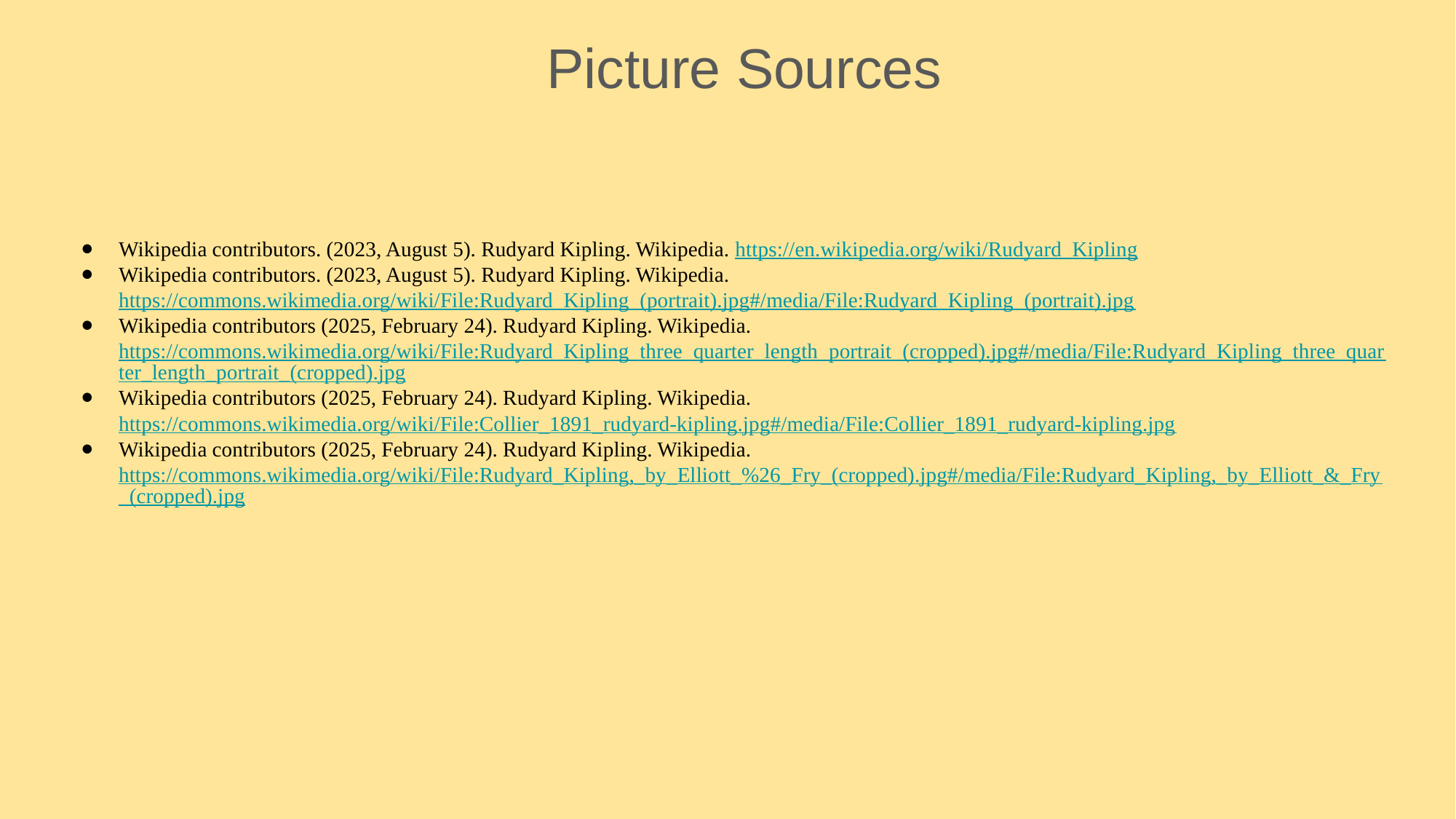

Picture Sources
# Wikipedia contributors. (2023, August 5). Rudyard Kipling. Wikipedia. https://en.wikipedia.org/wiki/Rudyard_Kipling
Wikipedia contributors. (2023, August 5). Rudyard Kipling. Wikipedia.  https://commons.wikimedia.org/wiki/File:Rudyard_Kipling_(portrait).jpg#/media/File:Rudyard_Kipling_(portrait).jpg
Wikipedia contributors (2025, February 24). Rudyard Kipling. Wikipedia. https://commons.wikimedia.org/wiki/File:Rudyard_Kipling_three_quarter_length_portrait_(cropped).jpg#/media/File:Rudyard_Kipling_three_quarter_length_portrait_(cropped).jpg
Wikipedia contributors (2025, February 24). Rudyard Kipling. Wikipedia. https://commons.wikimedia.org/wiki/File:Collier_1891_rudyard-kipling.jpg#/media/File:Collier_1891_rudyard-kipling.jpg
Wikipedia contributors (2025, February 24). Rudyard Kipling. Wikipedia. https://commons.wikimedia.org/wiki/File:Rudyard_Kipling,_by_Elliott_%26_Fry_(cropped).jpg#/media/File:Rudyard_Kipling,_by_Elliott_&_Fry_(cropped).jpg